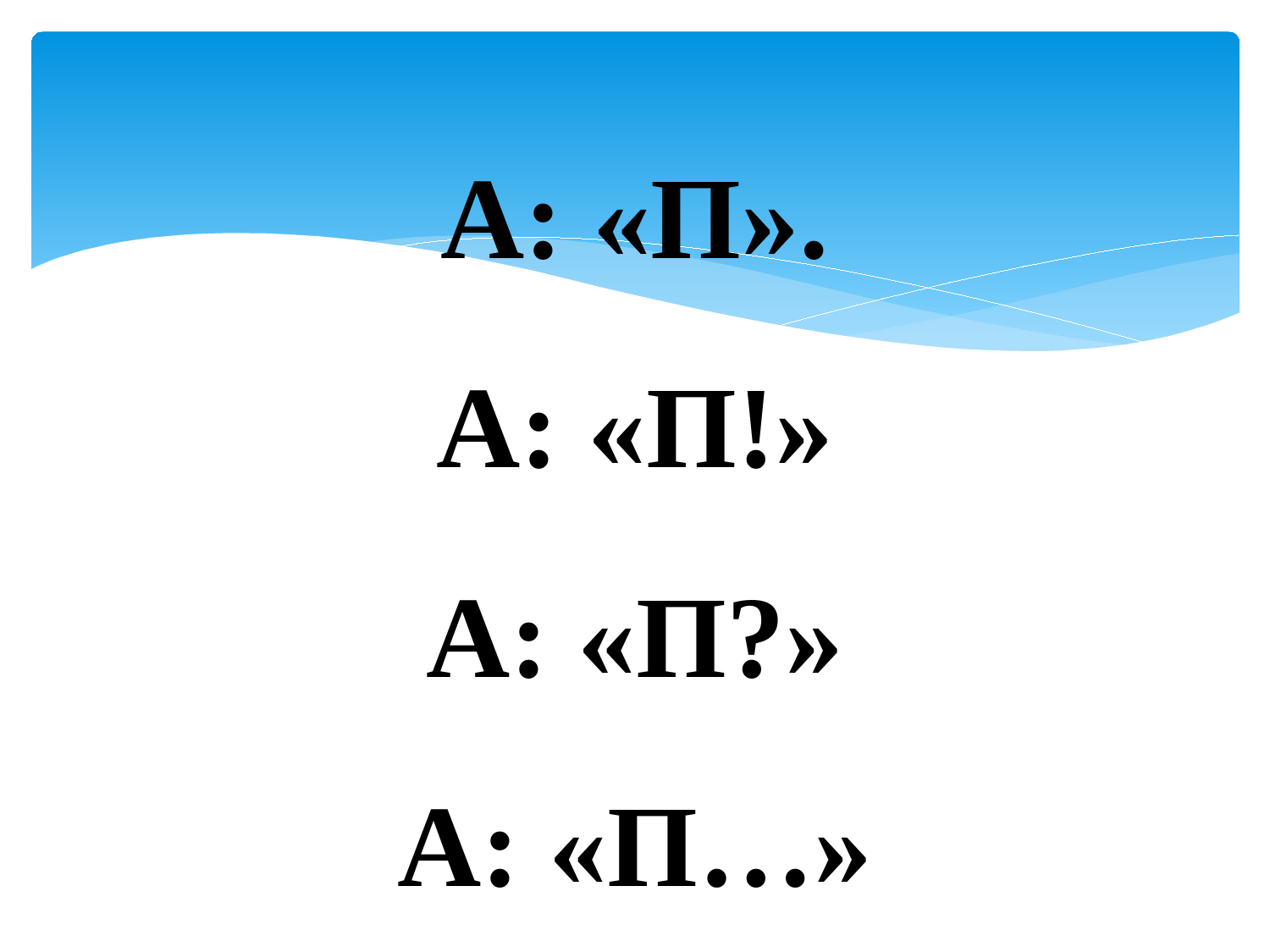

# А: «П». А: «П!» А: «П?» А: «П…»